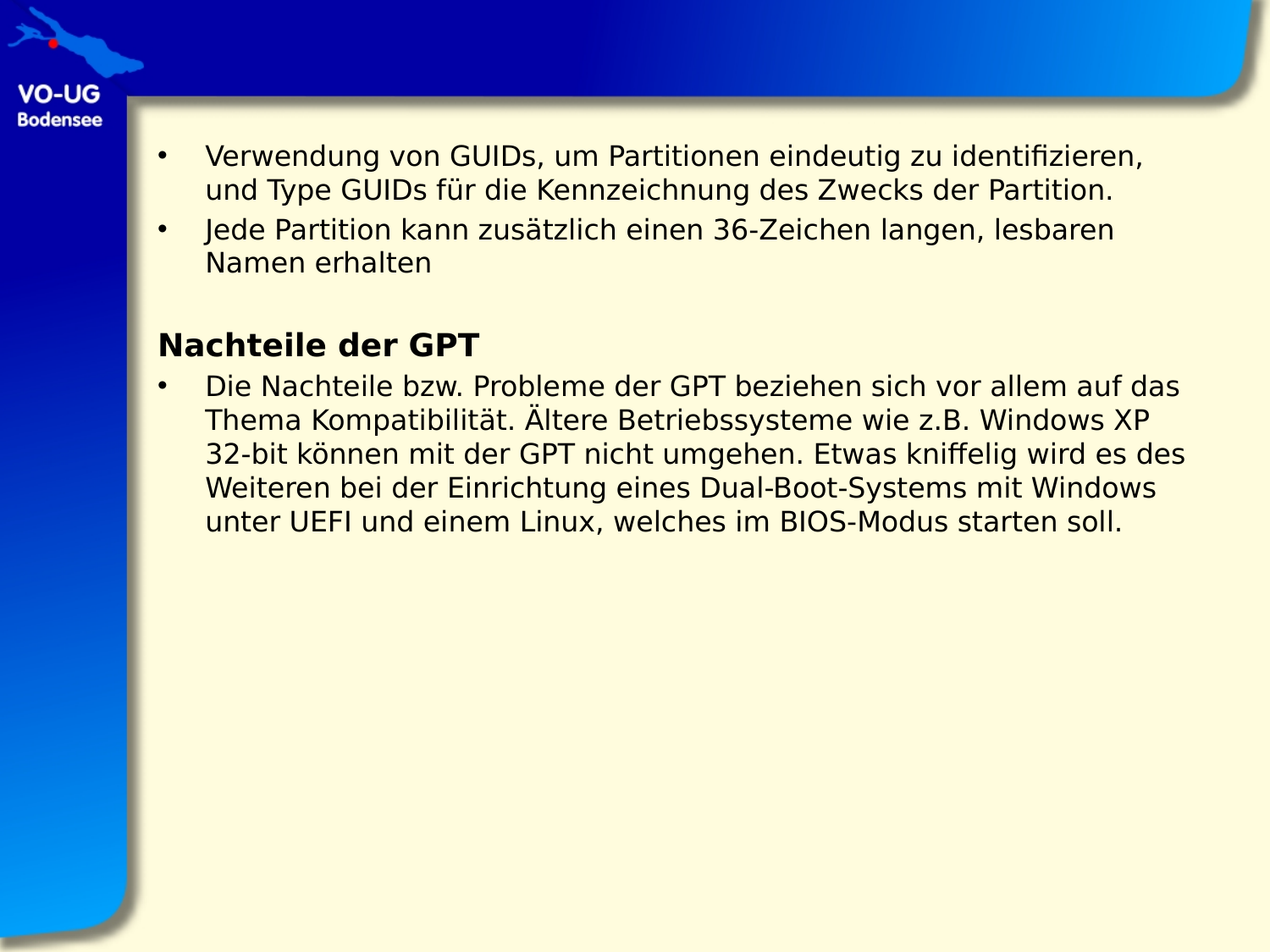

Verwendung von GUIDs, um Partitionen eindeutig zu identifizieren, und Type GUIDs für die Kennzeichnung des Zwecks der Partition.
Jede Partition kann zusätzlich einen 36-Zeichen langen, lesbaren Namen erhalten

Nachteile der GPT
Die Nachteile bzw. Probleme der GPT beziehen sich vor allem auf das Thema Kompatibilität. Ältere Betriebssysteme wie z.B. Windows XP 32-bit können mit der GPT nicht umgehen. Etwas kniffelig wird es des Weiteren bei der Einrichtung eines Dual-Boot-Systems mit Windows unter UEFI und einem Linux, welches im BIOS-Modus starten soll.